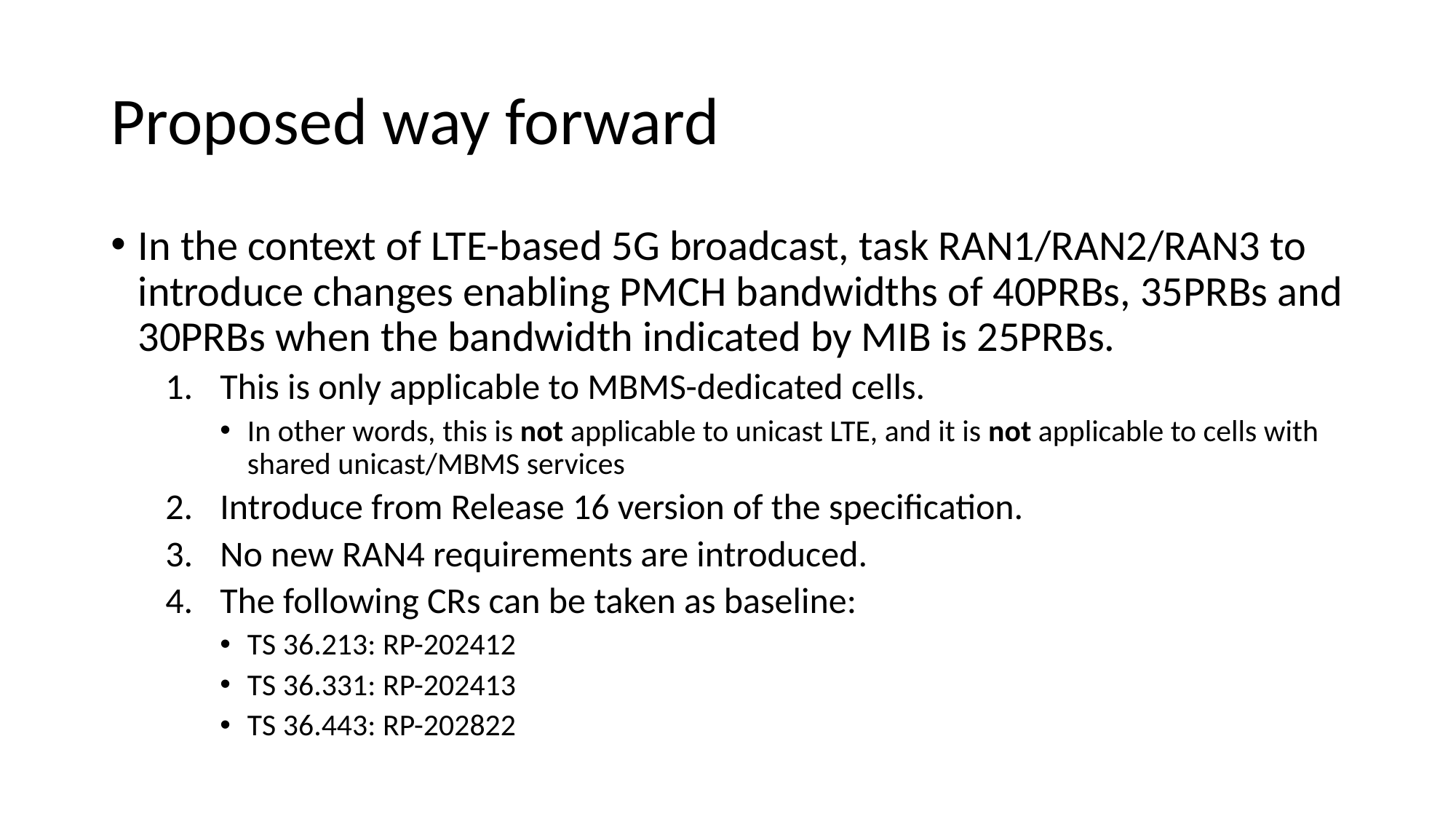

# Proposed way forward
In the context of LTE-based 5G broadcast, task RAN1/RAN2/RAN3 to introduce changes enabling PMCH bandwidths of 40PRBs, 35PRBs and 30PRBs when the bandwidth indicated by MIB is 25PRBs.
This is only applicable to MBMS-dedicated cells.
In other words, this is not applicable to unicast LTE, and it is not applicable to cells with shared unicast/MBMS services
Introduce from Release 16 version of the specification.
No new RAN4 requirements are introduced.
The following CRs can be taken as baseline:
TS 36.213: RP-202412
TS 36.331: RP-202413
TS 36.443: RP-202822